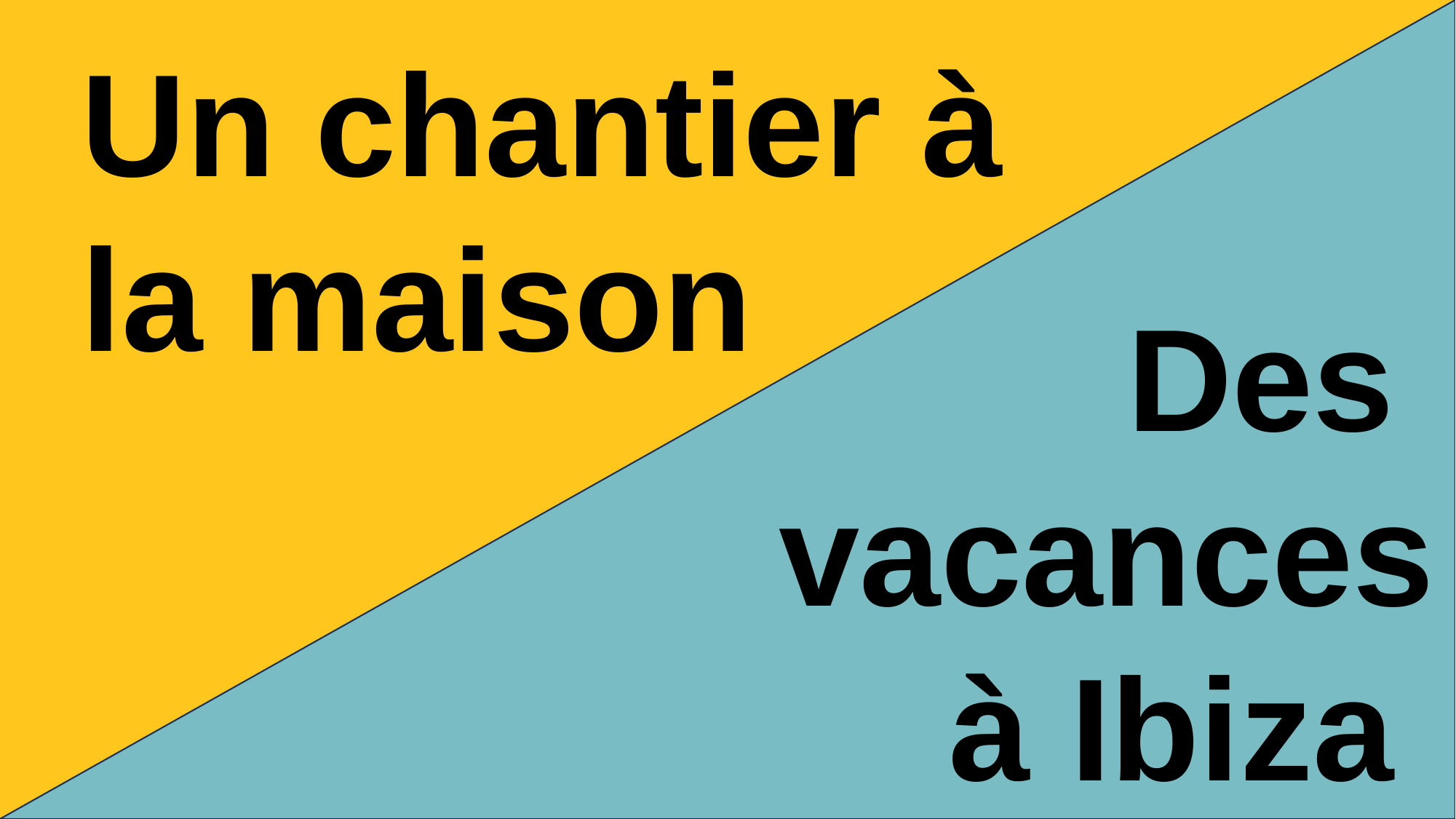

Un chantier à
la maison
Des
vacances
 à Ibiza